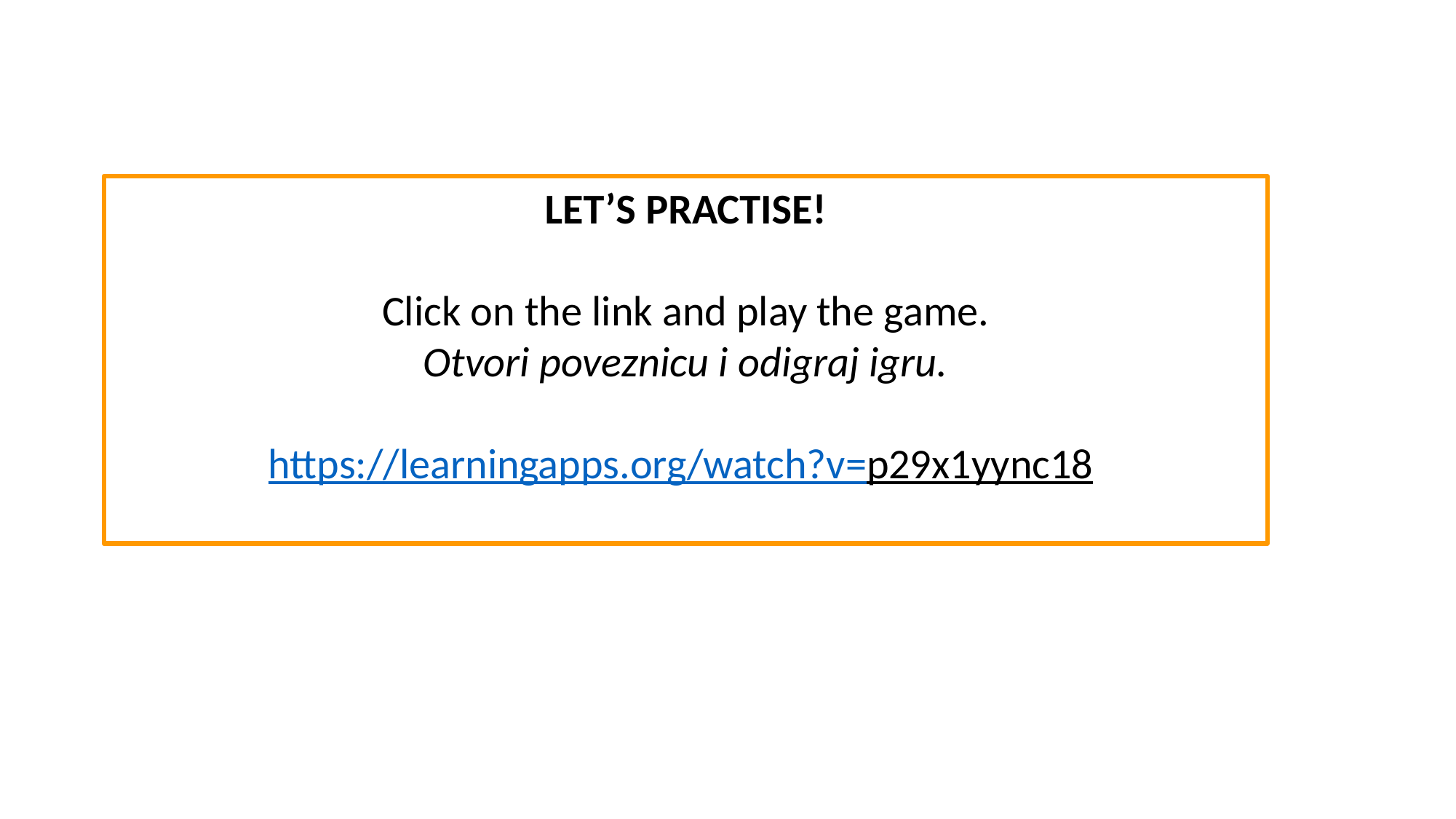

LET’S PRACTISE!

Click on the link and play the game.
Otvori poveznicu i odigraj igru.

https://learningapps.org/watch?v=p29x1yync18